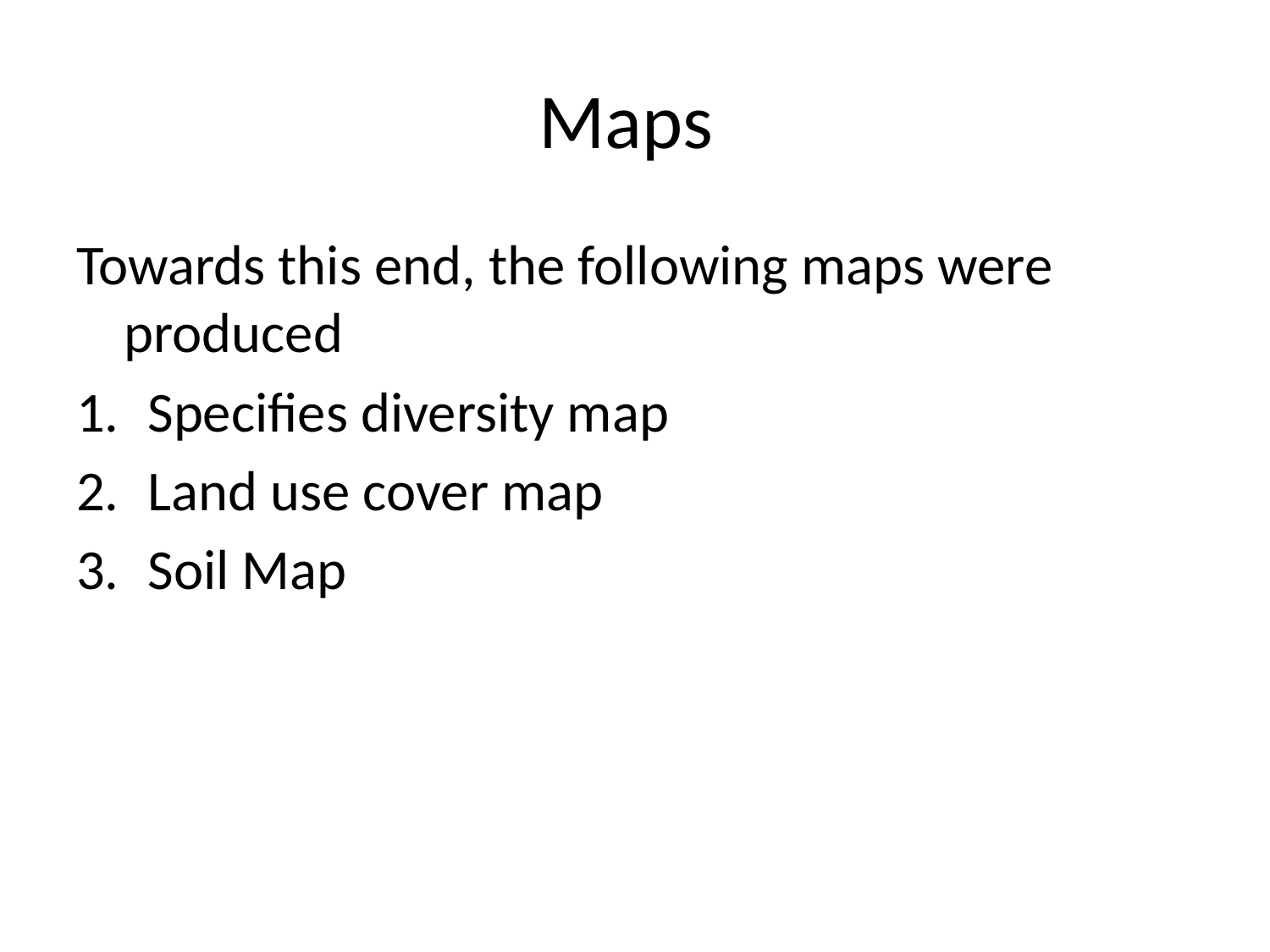

# Maps
Towards this end, the following maps were produced
Specifies diversity map
Land use cover map
Soil Map